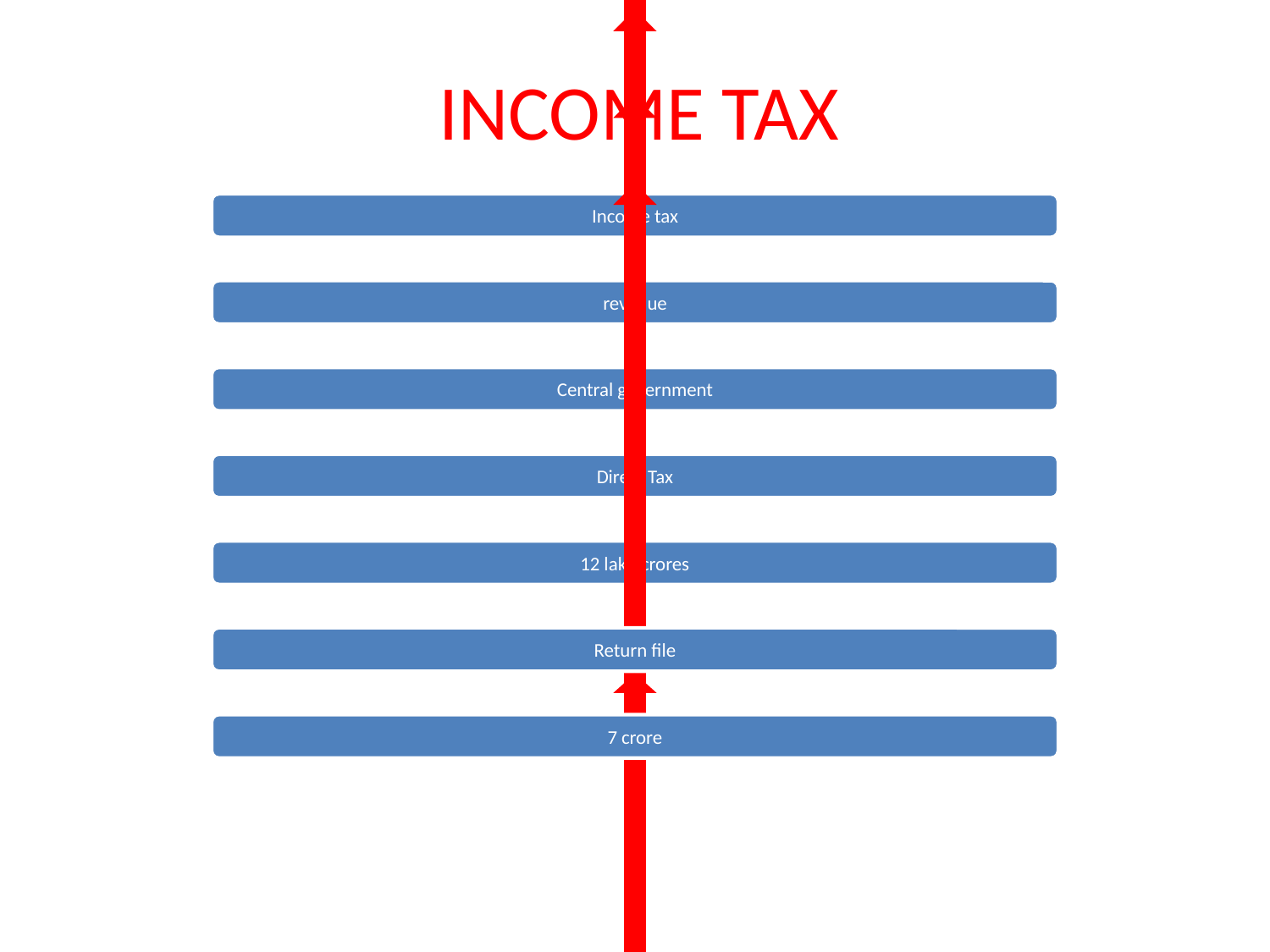

INCOME TAX
Income tax
revenue
Central government
Direct Tax
12 lakh crores
Return file
7 crore